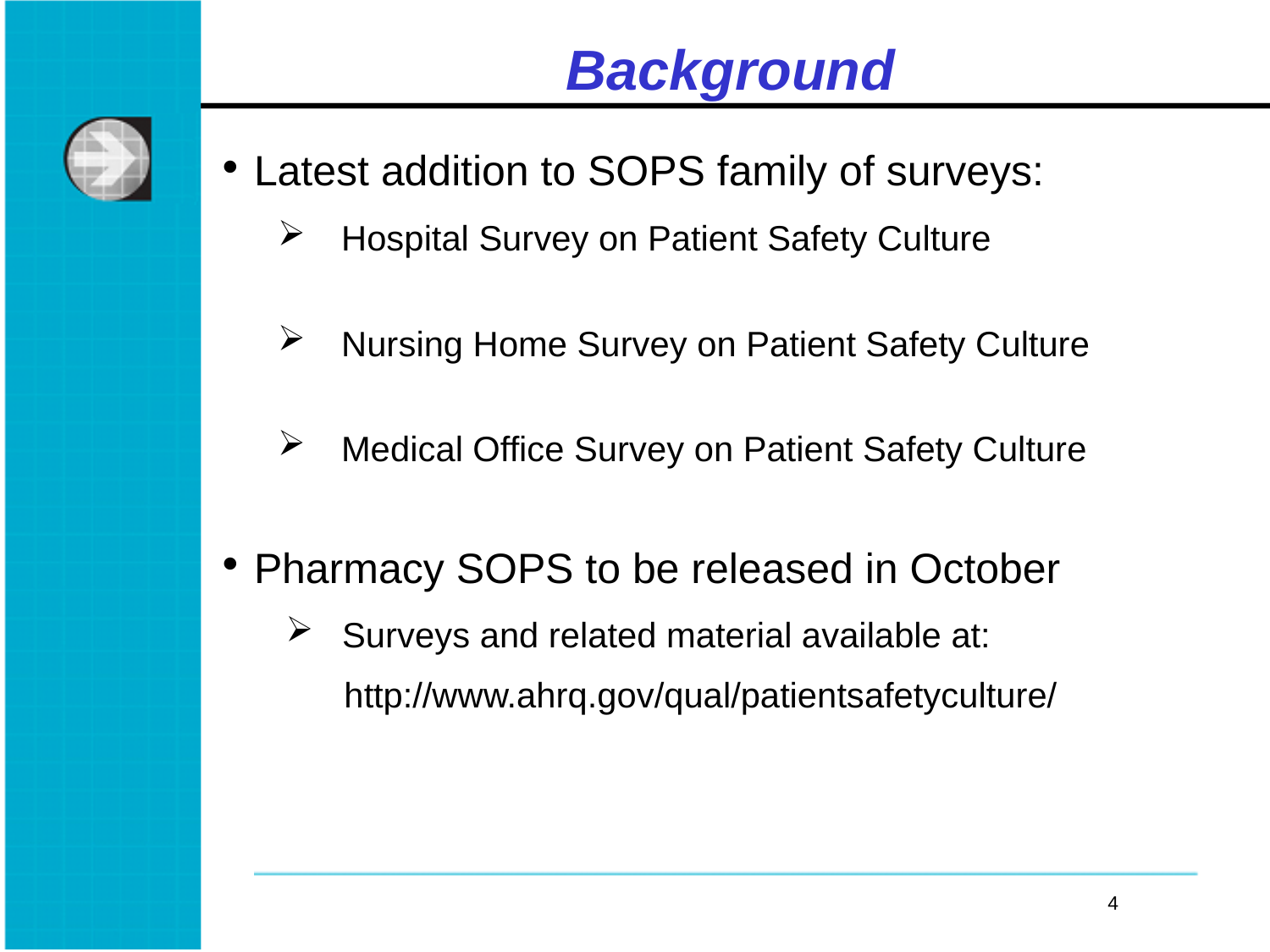

# Background

Latest addition to SOPS family of surveys:
Hospital Survey on Patient Safety Culture

Nursing Home Survey on Patient Safety Culture

Medical Office Survey on Patient Safety Culture

Pharmacy SOPS to be released in October
Surveys and related material available at:
      http://www.ahrq.gov/qual/patientsafetyculture/